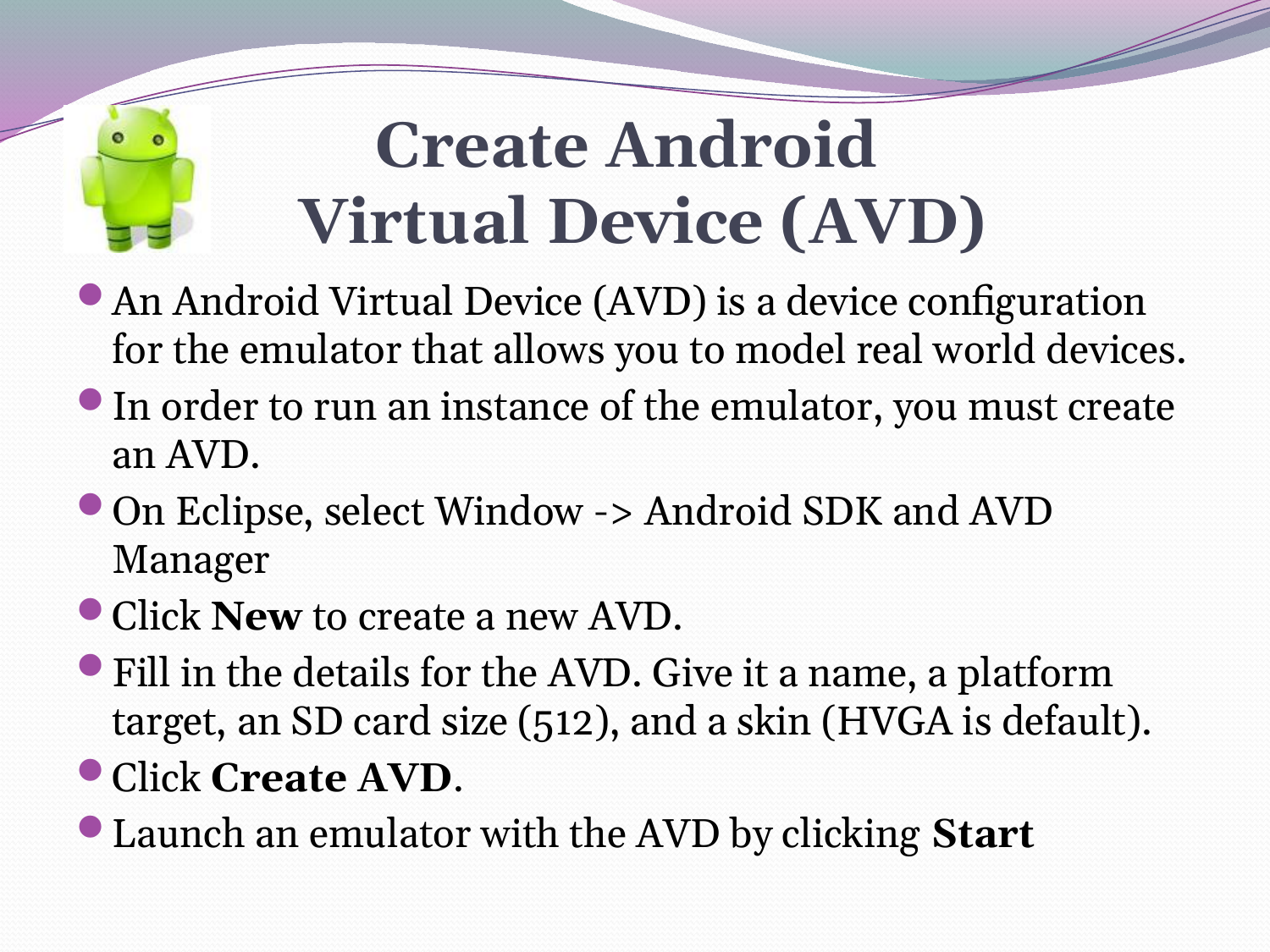

# Create Android Virtual Device (AVD)
An Android Virtual Device (AVD) is a device configuration for the emulator that allows you to model real world devices.
In order to run an instance of the emulator, you must create an AVD.
On Eclipse, select Window -> Android SDK and AVD Manager
Click New to create a new AVD.
Fill in the details for the AVD. Give it a name, a platform target, an SD card size (512), and a skin (HVGA is default).
Click Create AVD.
Launch an emulator with the AVD by clicking Start